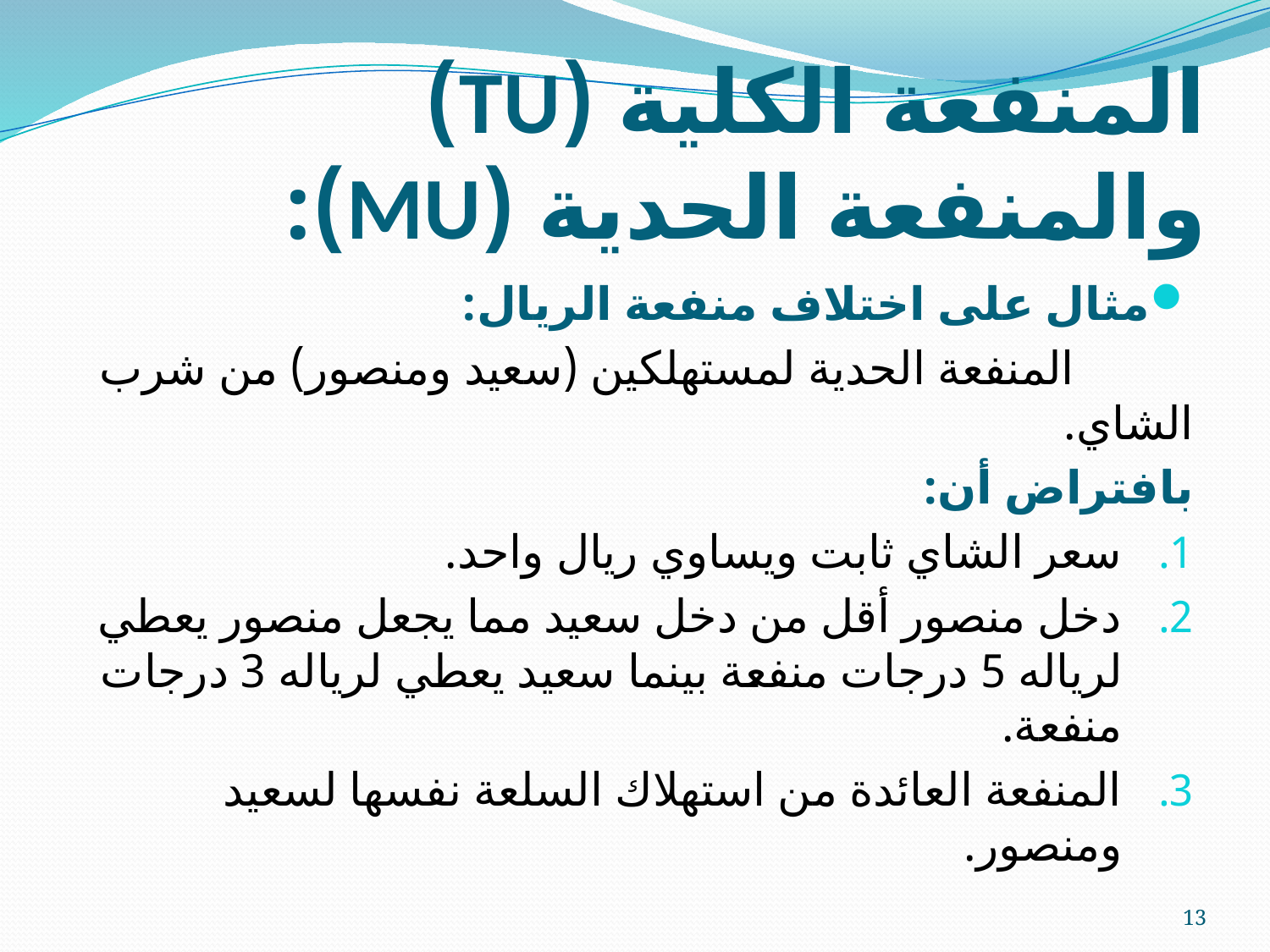

# المنفعة الكلية (TU) والمنفعة الحدية (MU):
مثال على اختلاف منفعة الريال:
          المنفعة الحدية لمستهلكين (سعيد ومنصور) من شرب الشاي.
بافتراض أن:
سعر الشاي ثابت ويساوي ريال واحد.
دخل منصور أقل من دخل سعيد مما يجعل منصور يعطي لرياله 5 درجات منفعة بينما سعيد يعطي لرياله 3 درجات منفعة.
المنفعة العائدة من استهلاك السلعة نفسها لسعيد ومنصور.

13